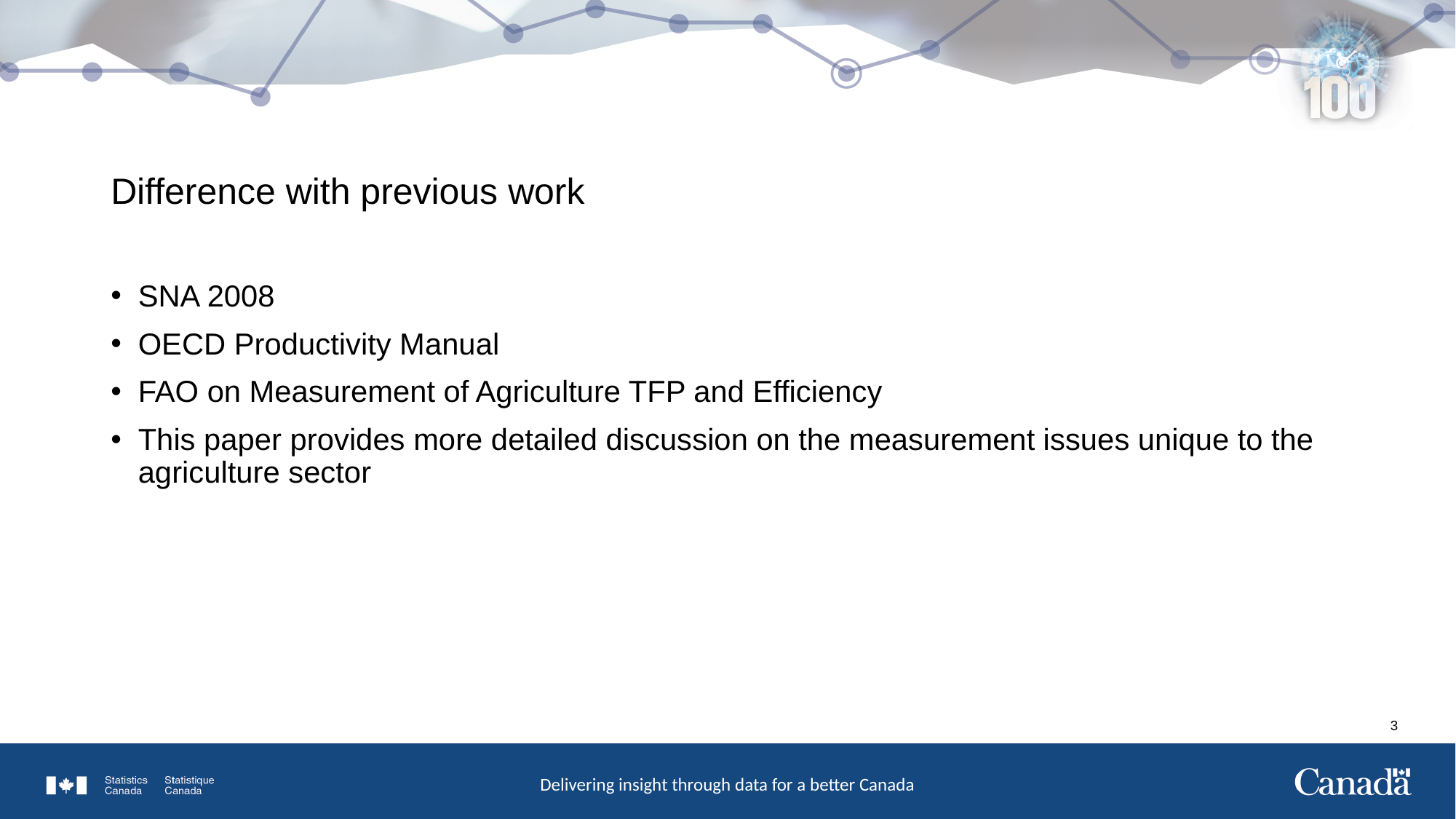

# Difference with previous work
SNA 2008
OECD Productivity Manual
FAO on Measurement of Agriculture TFP and Efficiency
This paper provides more detailed discussion on the measurement issues unique to the agriculture sector
3